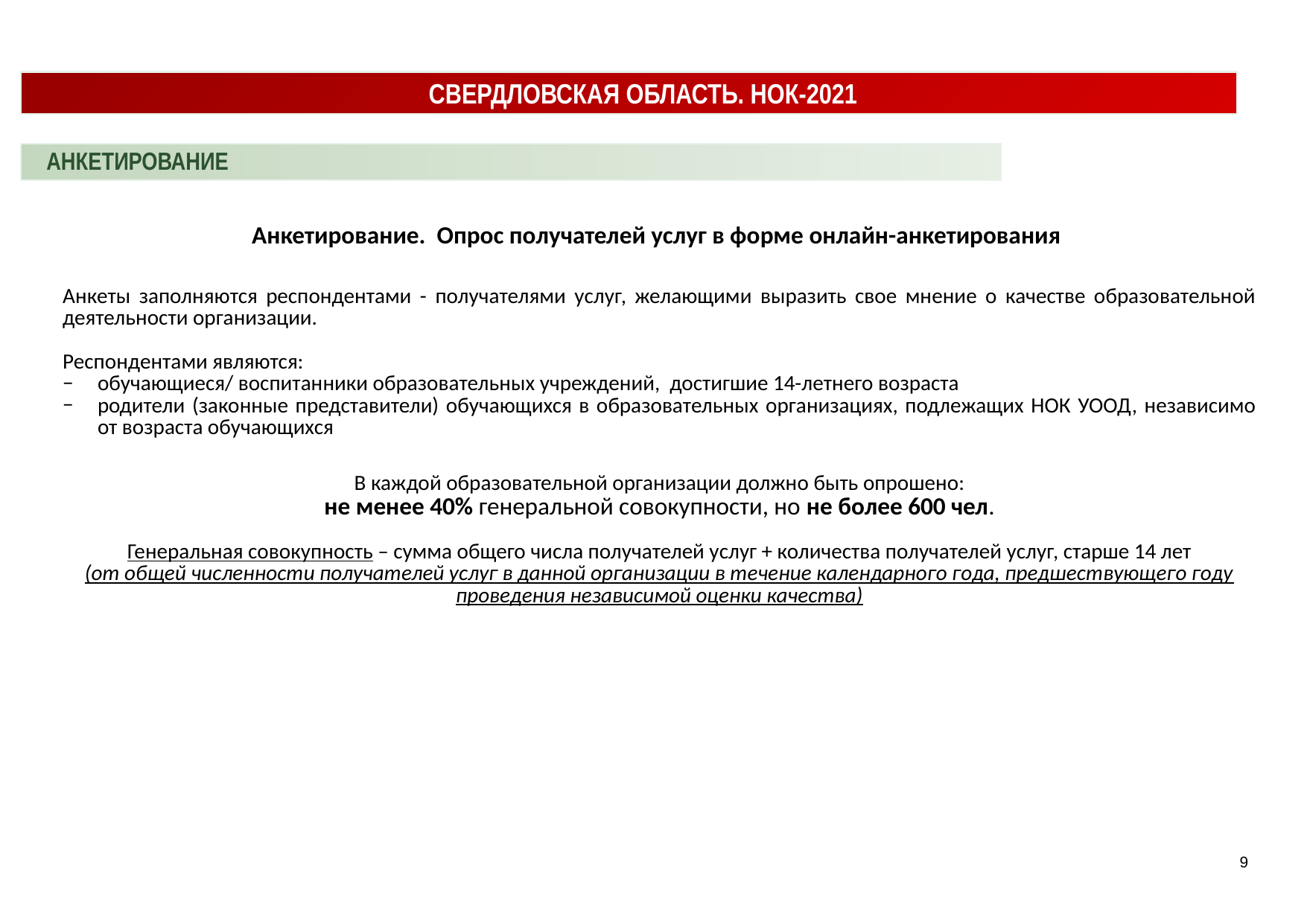

СВЕРДЛОВСКАЯ ОБЛАСТЬ. НОК-2021

АНКЕТИРОВАНИЕ
| Анкетирование. Опрос получателей услуг в форме онлайн-анкетирования Анкеты заполняются респондентами - получателями услуг, желающими выразить свое мнение о качестве образовательной деятельности организации. Респондентами являются: обучающиеся/ воспитанники образовательных учреждений, достигшие 14-летнего возраста родители (законные представители) обучающихся в образовательных организациях, подлежащих НОК УООД, независимо от возраста обучающихся В каждой образовательной организации должно быть опрошено: не менее 40% генеральной совокупности, но не более 600 чел. Генеральная совокупность – сумма общего числа получателей услуг + количества получателей услуг, старше 14 лет (от общей численности получателей услуг в данной организации в течение календарного года, предшествующего году проведения независимой оценки качества) |
| --- |
|  |
9